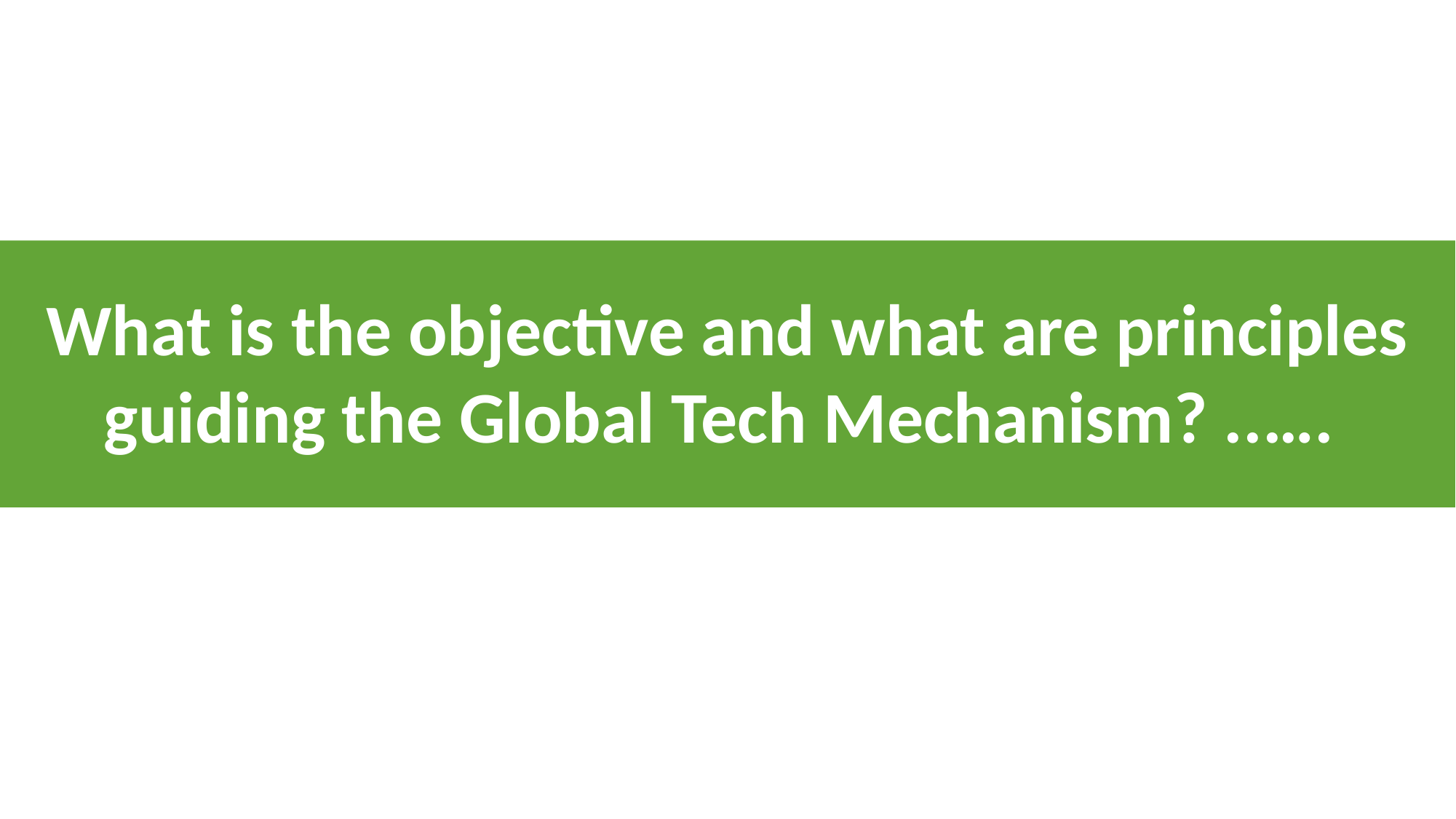

What is the objective and what are principles guiding the Global Tech Mechanism? ..….
SSSSSS